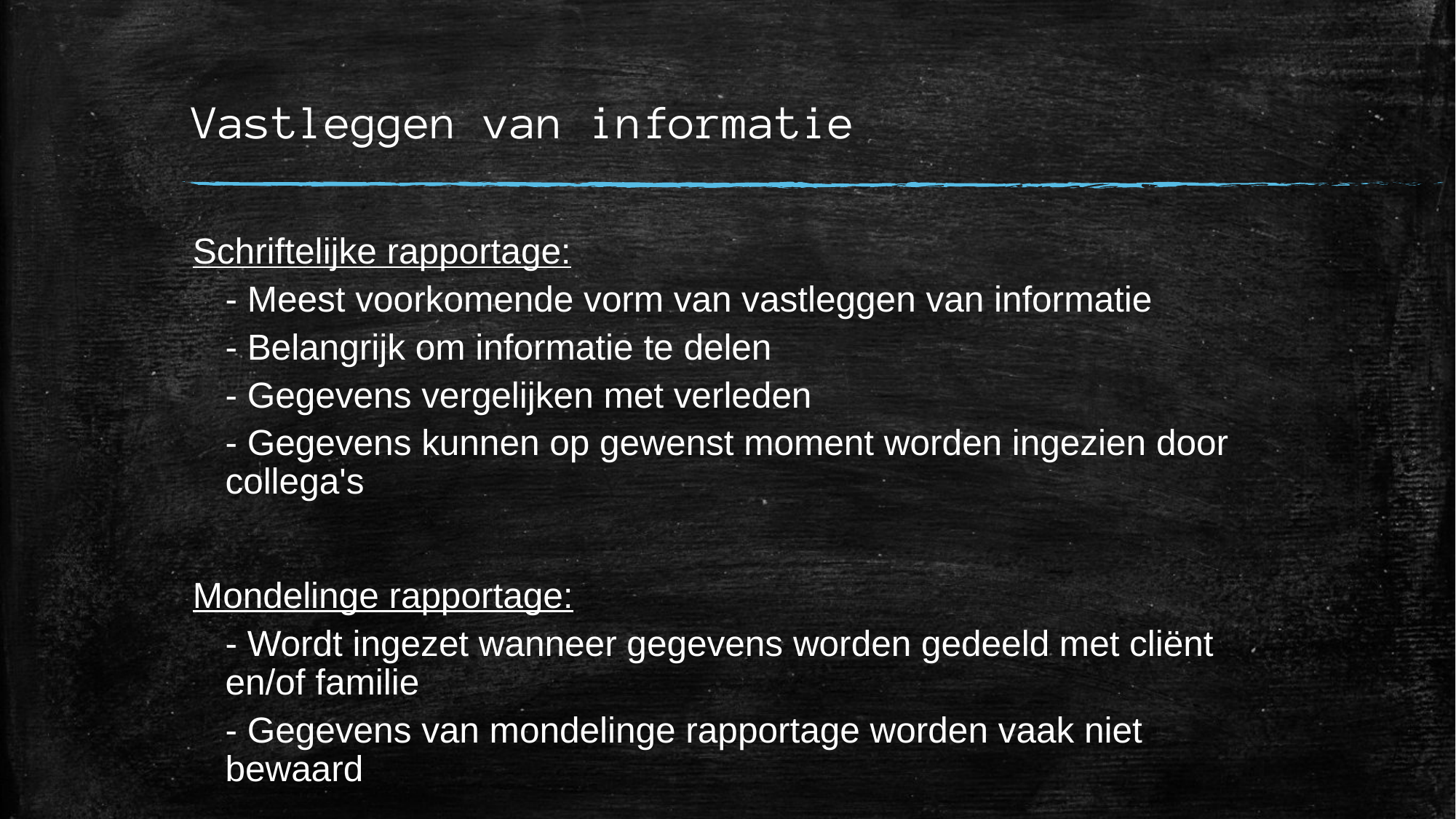

# Vastleggen van informatie
Schriftelijke rapportage:
- Meest voorkomende vorm van vastleggen van informatie
- Belangrijk om informatie te delen
- Gegevens vergelijken met verleden
- Gegevens kunnen op gewenst moment worden ingezien door collega's

Mondelinge rapportage:
- Wordt ingezet wanneer gegevens worden gedeeld met cliënt en/of familie
- Gegevens van mondelinge rapportage worden vaak niet bewaard